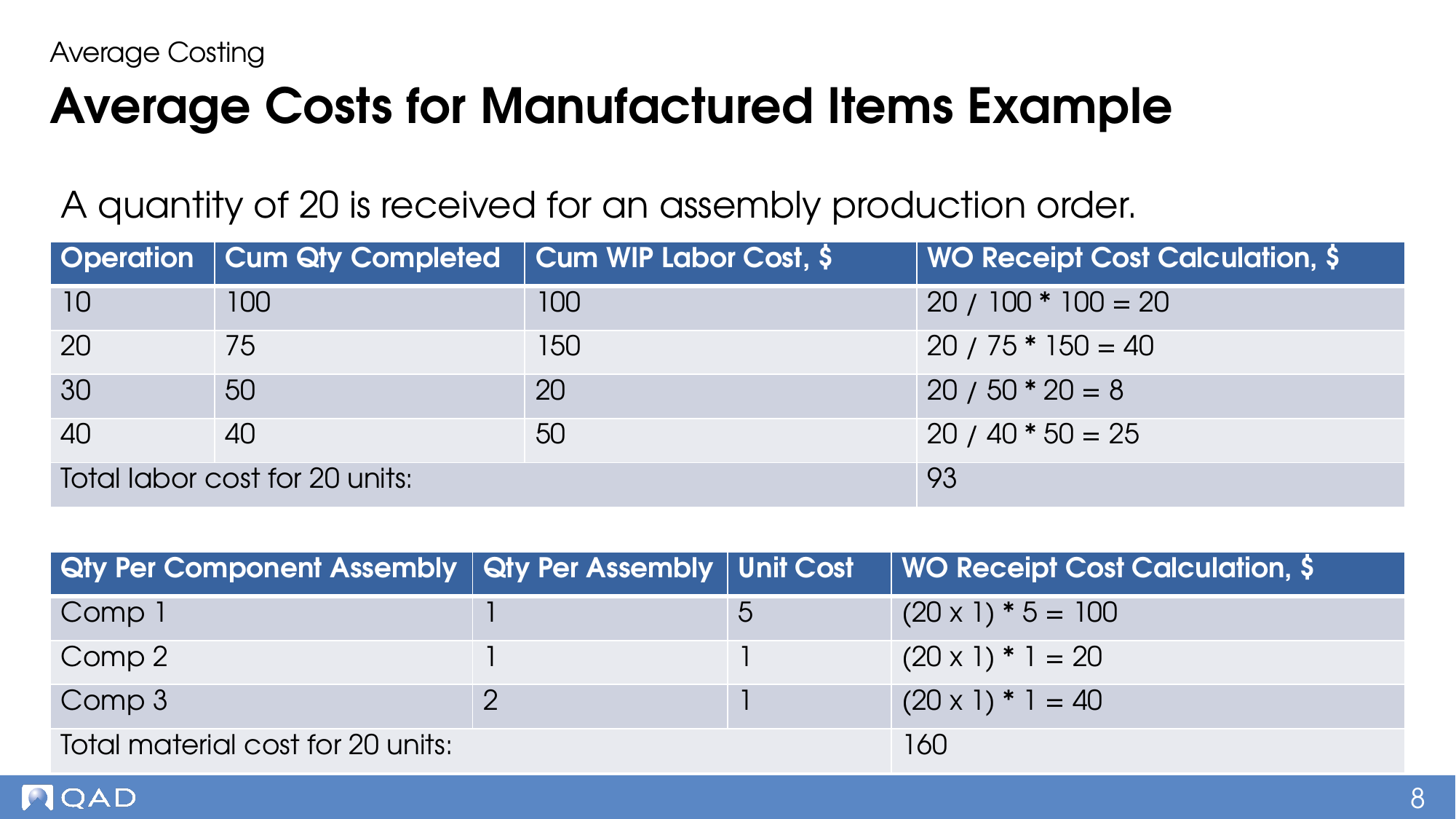

Average Costing
# Average Costs for Manufactured Items Example
A quantity of 20 is received for an assembly production order.
| Operation | Cum Qty Completed | Cum WIP Labor Cost, $ | WO Receipt Cost Calculation, $ |
| --- | --- | --- | --- |
| 10 | 100 | 100 | 20 / 100 \* 100 = 20 |
| 20 | 75 | 150 | 20 / 75 \* 150 = 40 |
| 30 | 50 | 20 | 20 / 50 \* 20 = 8 |
| 40 | 40 | 50 | 20 / 40 \* 50 = 25 |
| Total labor cost for 20 units: |  |  | 93 |
| Qty Per Component Assembly | Qty Per Assembly | Unit Cost | WO Receipt Cost Calculation, $ |
| --- | --- | --- | --- |
| Comp 1 | 1 | 5 | (20 x 1) \* 5 = 100 |
| Comp 2 | 1 | 1 | (20 x 1) \* 1 = 20 |
| Comp 3 | 2 | 1 | (20 x 1) \* 1 = 40 |
| Total material cost for 20 units: |  |  | 160 |
8